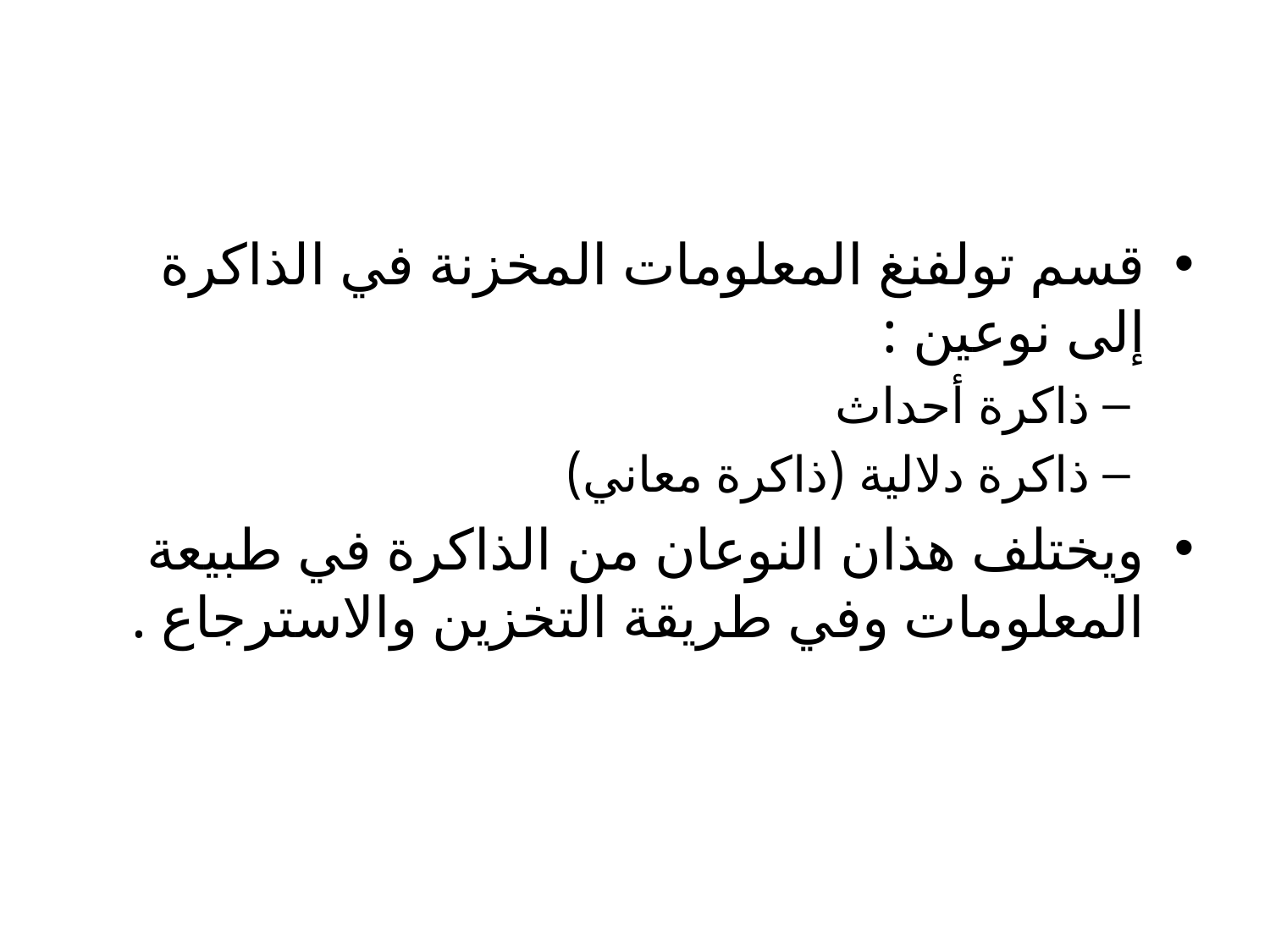

#
قسم تولفنغ المعلومات المخزنة في الذاكرة إلى نوعين :
ذاكرة أحداث
ذاكرة دلالية (ذاكرة معاني)
ويختلف هذان النوعان من الذاكرة في طبيعة المعلومات وفي طريقة التخزين والاسترجاع .